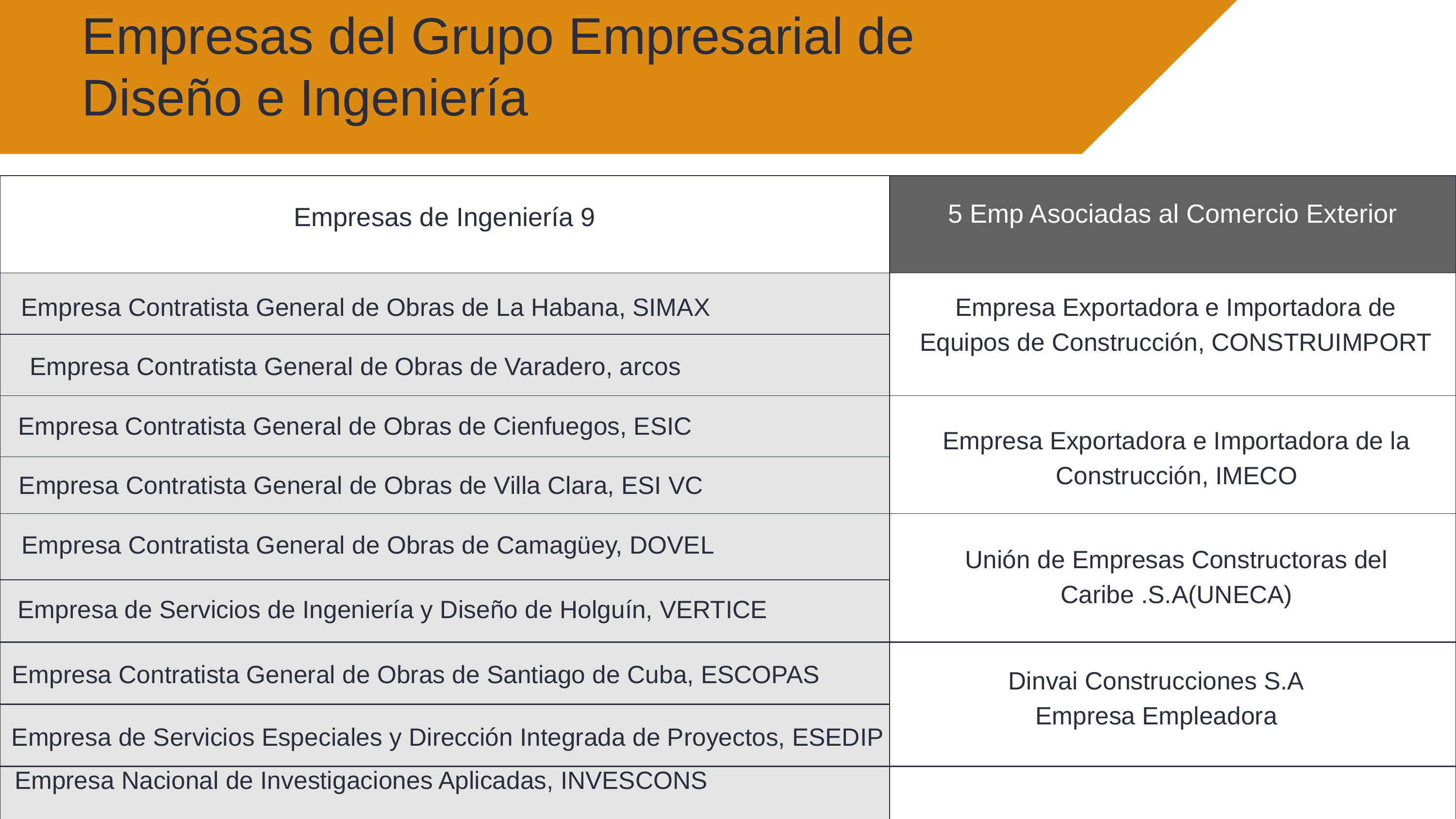

Empresas del Grupo Empresarial de
Diseño e Ingeniería

| Empresas de Ingeniería 9 | 5 Emp Asociadas al Comercio Exterior |
| --- | --- |
|  |  |
|  |  |
|  |  |
|  |  |
|  |  |
|  |  |
|  |  |
|  |  |
|  |  |
Empresa Contratista General de Obras de La Habana, SIMAX
Empresa Exportadora e Importadora de Equipos de Construcción, CONSTRUIMPORT
Empresa Contratista General de Obras de Varadero, arcos
Empresa Contratista General de Obras de Cienfuegos, ESIC
Empresa Exportadora e Importadora de la Construcción, IMECO

Empresa Contratista General de Obras de Villa Clara, ESI VC
Empresa Contratista General de Obras de Camagüey, DOVEL

Unión de Empresas Constructoras del Caribe .S.A(UNECA)

Empresa de Servicios de Ingeniería y Diseño de Holguín, VERTICE

Empresa Contratista General de Obras de Santiago de Cuba, ESCOPAS

Dinvai Construcciones S.A
Empresa Empleadora

Empresa de Servicios Especiales y Dirección Integrada de Proyectos, ESEDIP

Empresa Nacional de Investigaciones Aplicadas, INVESCONS